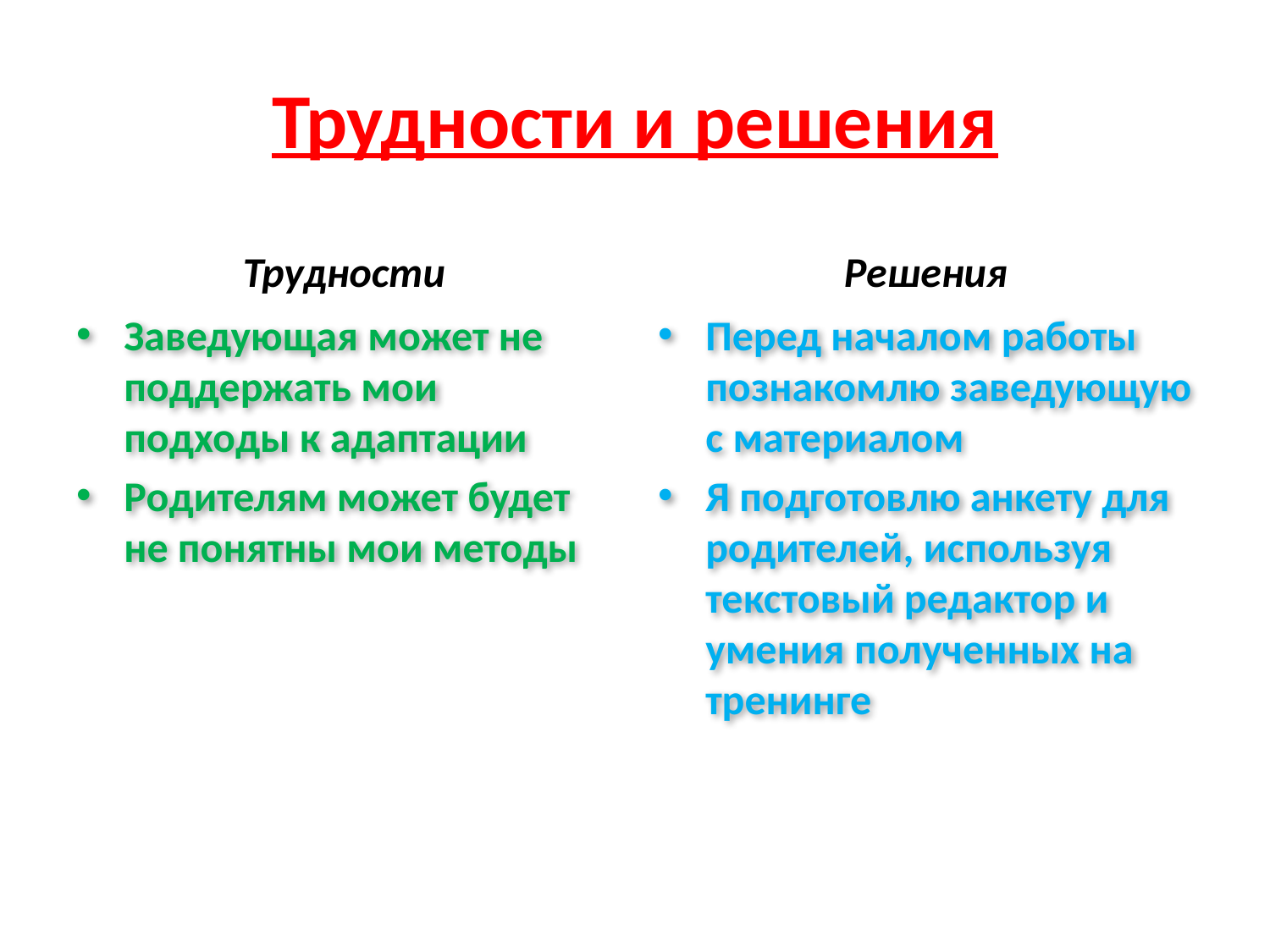

# Трудности и решения
Трудности
Решения
Заведующая может не поддержать мои подходы к адаптации
Родителям может будет не понятны мои методы
Перед началом работы познакомлю заведующую с материалом
Я подготовлю анкету для родителей, используя текстовый редактор и умения полученных на тренинге